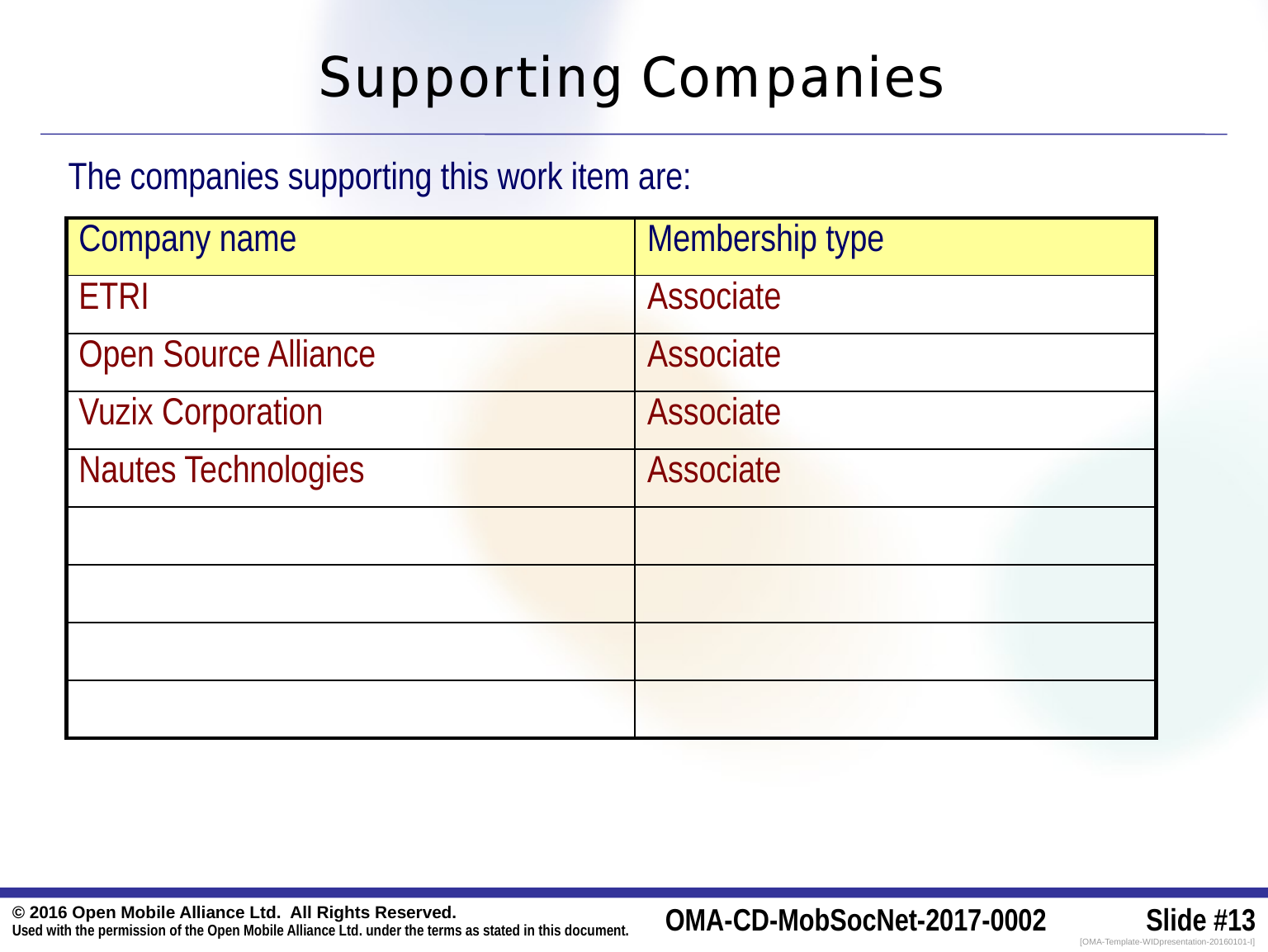

# Supporting Companies
The companies supporting this work item are:
| Company name | Membership type |
| --- | --- |
| ETRI | Associate |
| Open Source Alliance | Associate |
| Vuzix Corporation | Associate |
| Nautes Technologies | Associate |
|  |  |
|  |  |
|  |  |
|  |  |